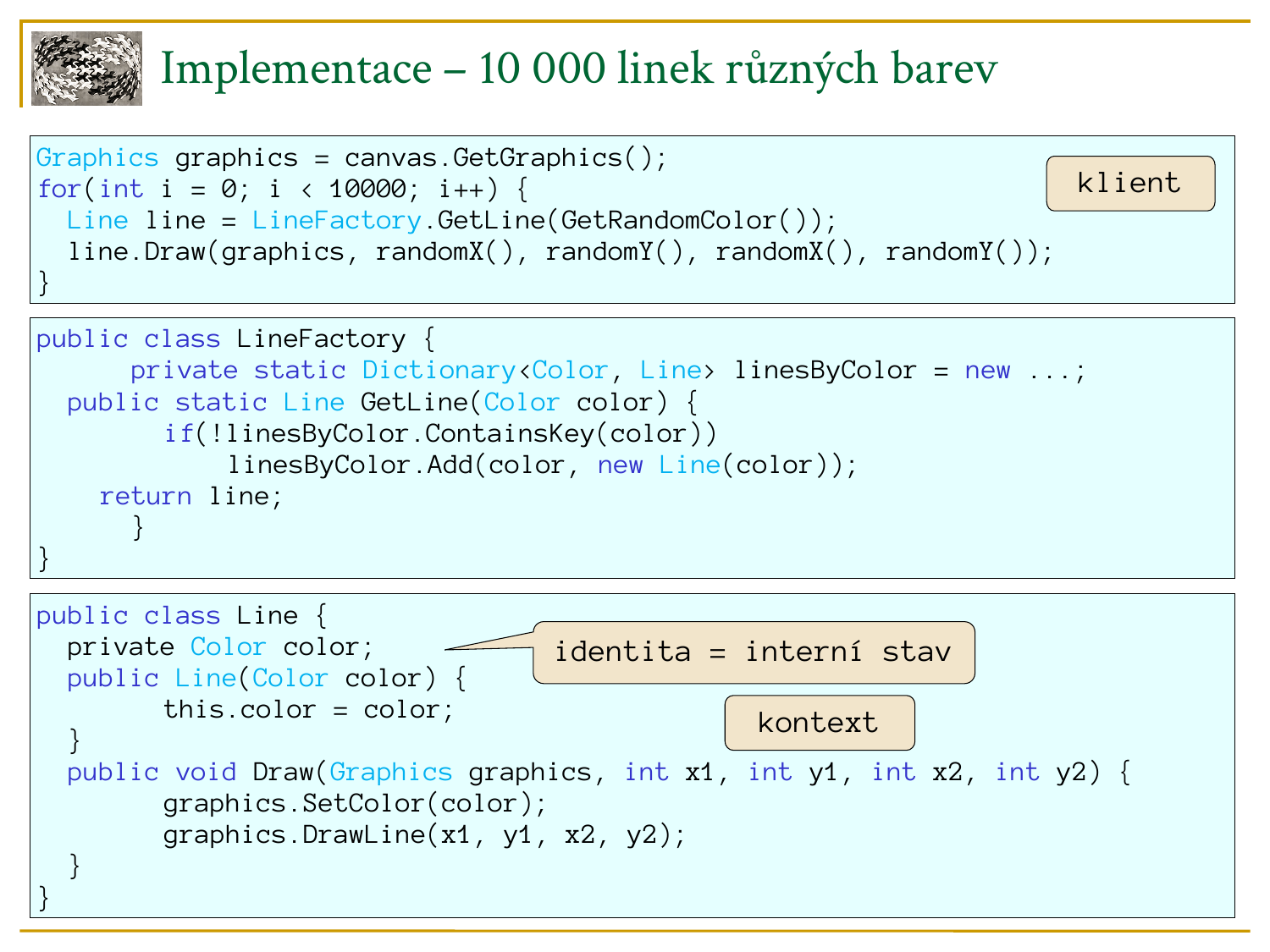

Implementace – 10 000 linek různých barev
Graphics graphics = canvas.GetGraphics();
for(int i = 0; i < 10000; i++) {
  Line line = LineFactory.GetLine(GetRandomColor());
  line.Draw(graphics, randomX(), randomY(), randomX(), randomY());
}

klient
public class LineFactory {
	  private static Dictionary<Color, Line> linesByColor = new ...;
  public static Line GetLine(Color color) {
		if(!linesByColor.ContainsKey(color))
			linesByColor.Add(color, new Line(color));
 	return line;
	  }
}
public class Line {
  private Color color;
  public Line(Color color) {
		this.color = color;
  }
  public void Draw(Graphics graphics, int x1, int y1, int x2, int y2) {
		graphics.SetColor(color);
		graphics.DrawLine(x1, y1, x2, y2);
  }
}
identita = interní stav

kontext